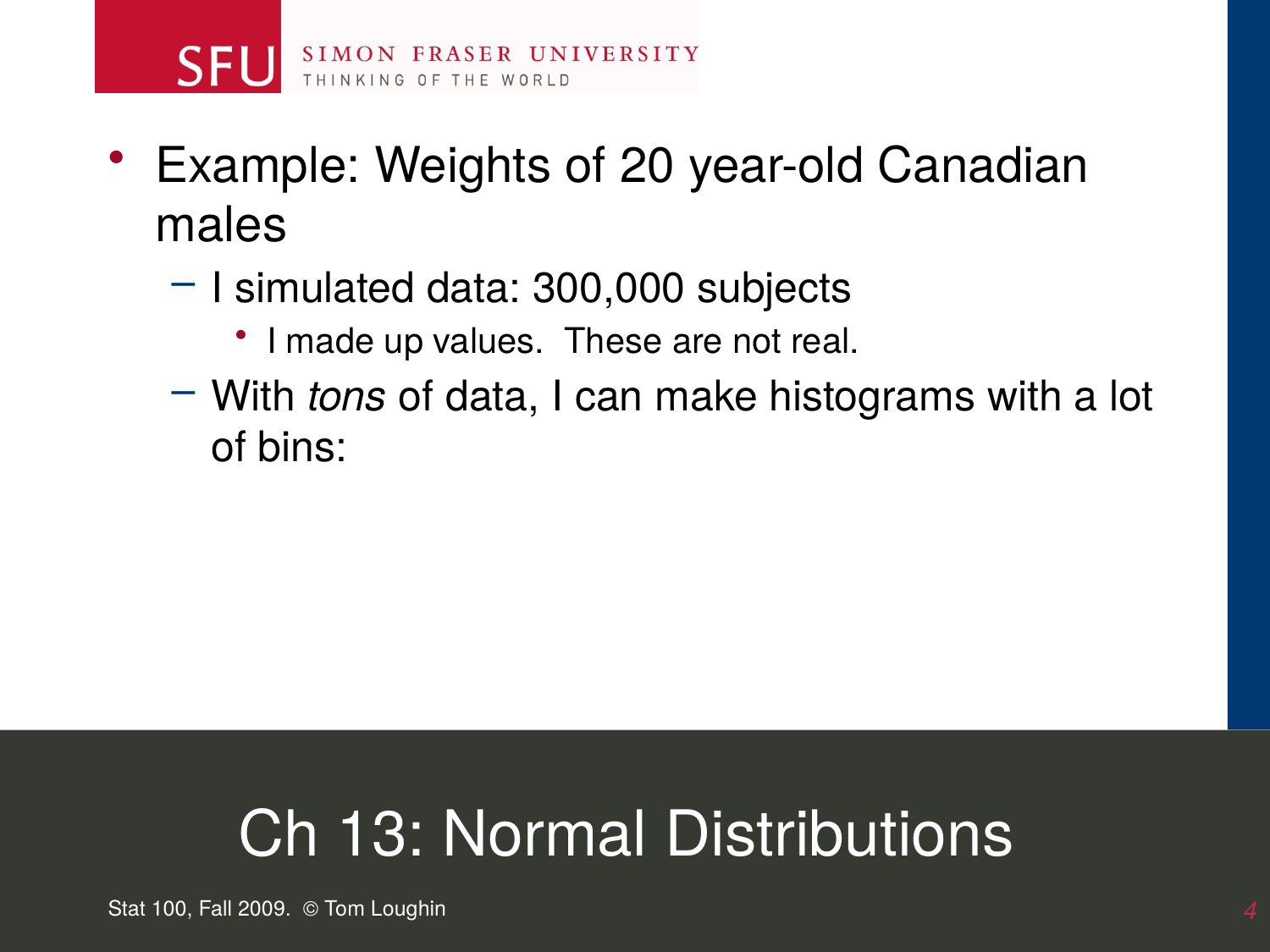

Example: Weights of 20 year-old Canadian males
I simulated data: 300,000 subjects
I made up values.  These are not real.
With tons of data, I can make histograms with a lot of bins:

# Ch 13: Normal Distributions
Stat 100, Fall 2009.  © Tom Loughin
4